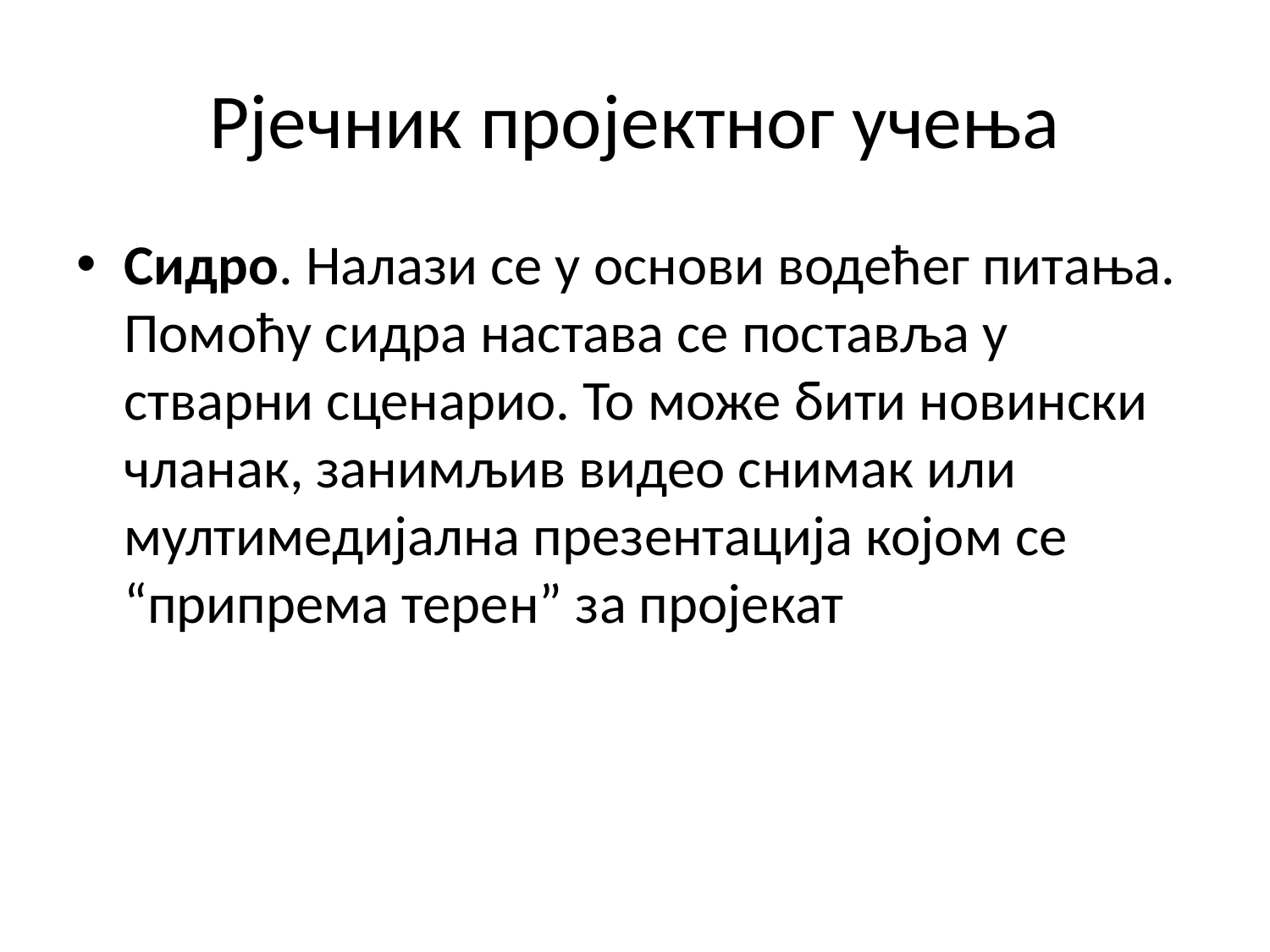

# Рјечник пројектног учења
Сидро. Налази се у основи водећег питања. Помоћу сидра настава се поставља у стварни сценарио. То може бити новински чланак, занимљив видео снимак или мултимедијална презентација којом се “припрема терен” за пројекат